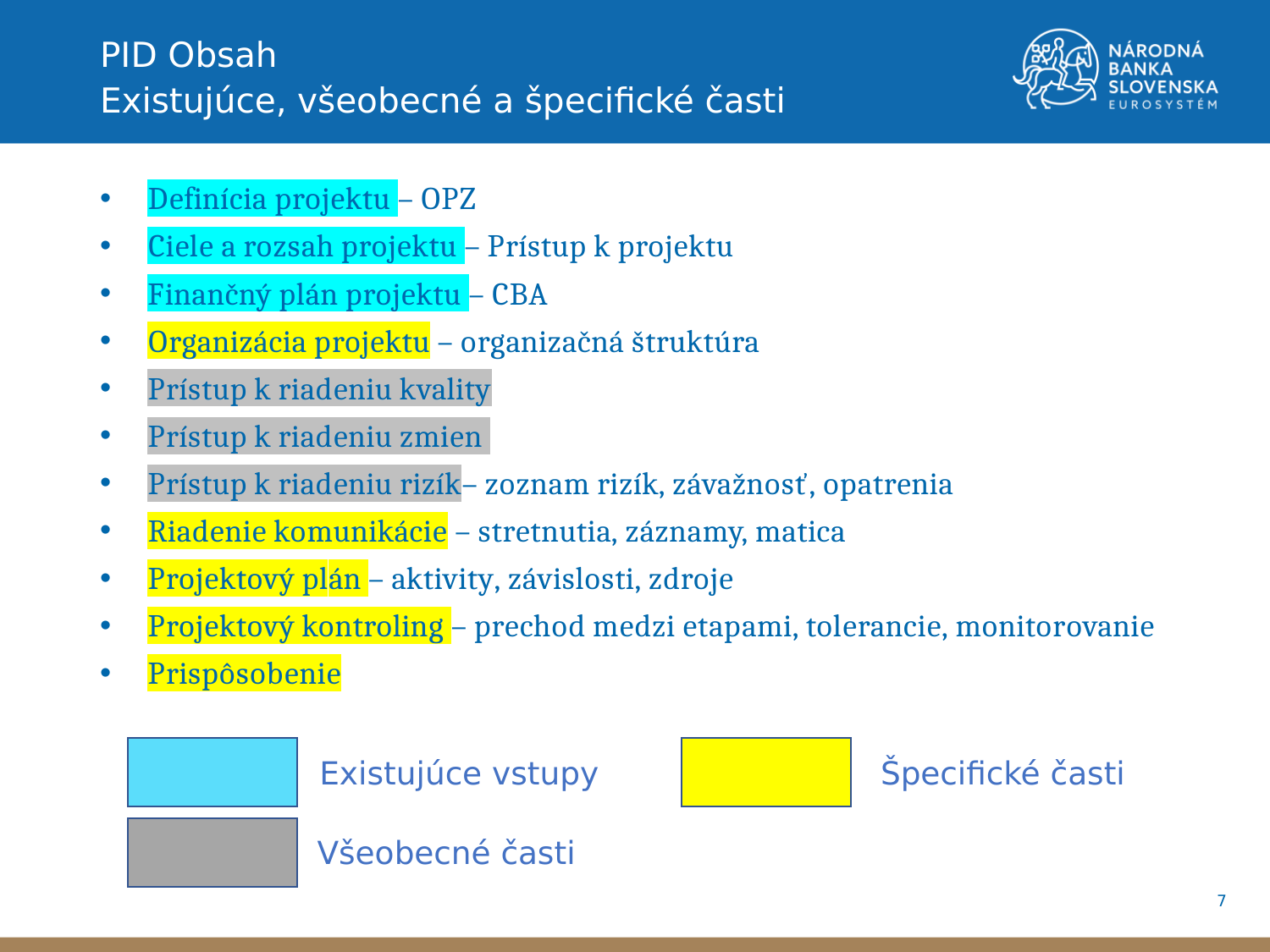

PID Obsah
Existujúce, všeobecné a špecifické časti
Definícia projektu – OPZ
Ciele a rozsah projektu – Prístup k projektu
Finančný plán projektu – CBA
Organizácia projektu – organizačná štruktúra
Prístup k riadeniu kvality
Prístup k riadeniu zmien
Prístup k riadeniu rizík– zoznam rizík, závažnosť, opatrenia
Riadenie komunikácie – stretnutia, záznamy, matica
Projektový plán – aktivity, závislosti, zdroje
Projektový kontroling – prechod medzi etapami, tolerancie, monitorovanie
Prispôsobenie

Existujúce vstupy
Špecifické časti

Všeobecné časti
7